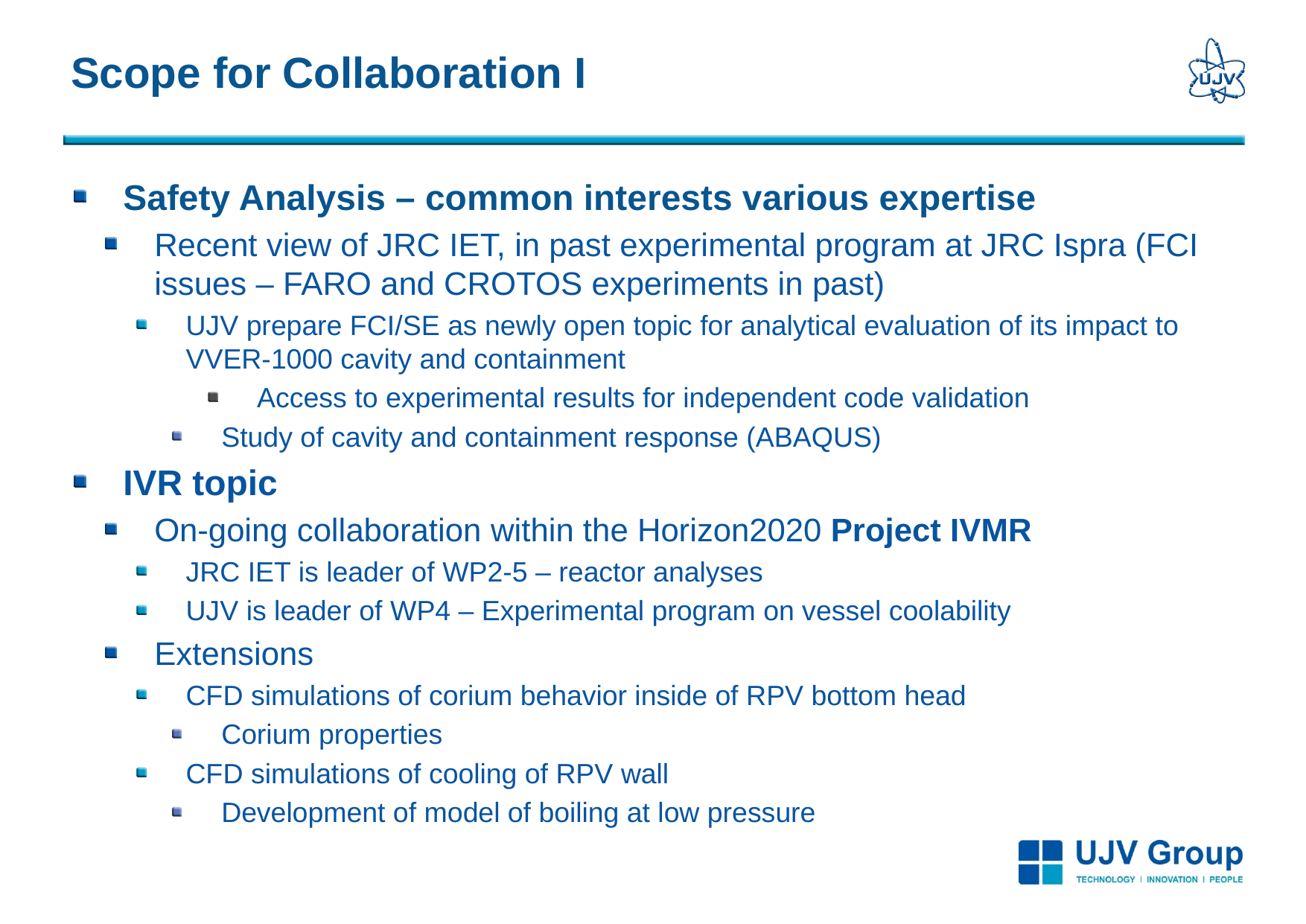

# Scope for Collaboration I
Safety Analysis – common interests various expertise
Recent view of JRC IET, in past experimental program at JRC Ispra (FCI issues – FARO and CROTOS experiments in past)
UJV prepare FCI/SE as newly open topic for analytical evaluation of its impact to VVER-1000 cavity and containment
Access to experimental results for independent code validation
Study of cavity and containment response (ABAQUS)
IVR topic
On-going collaboration within the Horizon2020 Project IVMR
JRC IET is leader of WP2-5 – reactor analyses
UJV is leader of WP4 – Experimental program on vessel coolability
Extensions
CFD simulations of corium behavior inside of RPV bottom head
Corium properties
CFD simulations of cooling of RPV wall
Development of model of boiling at low pressure